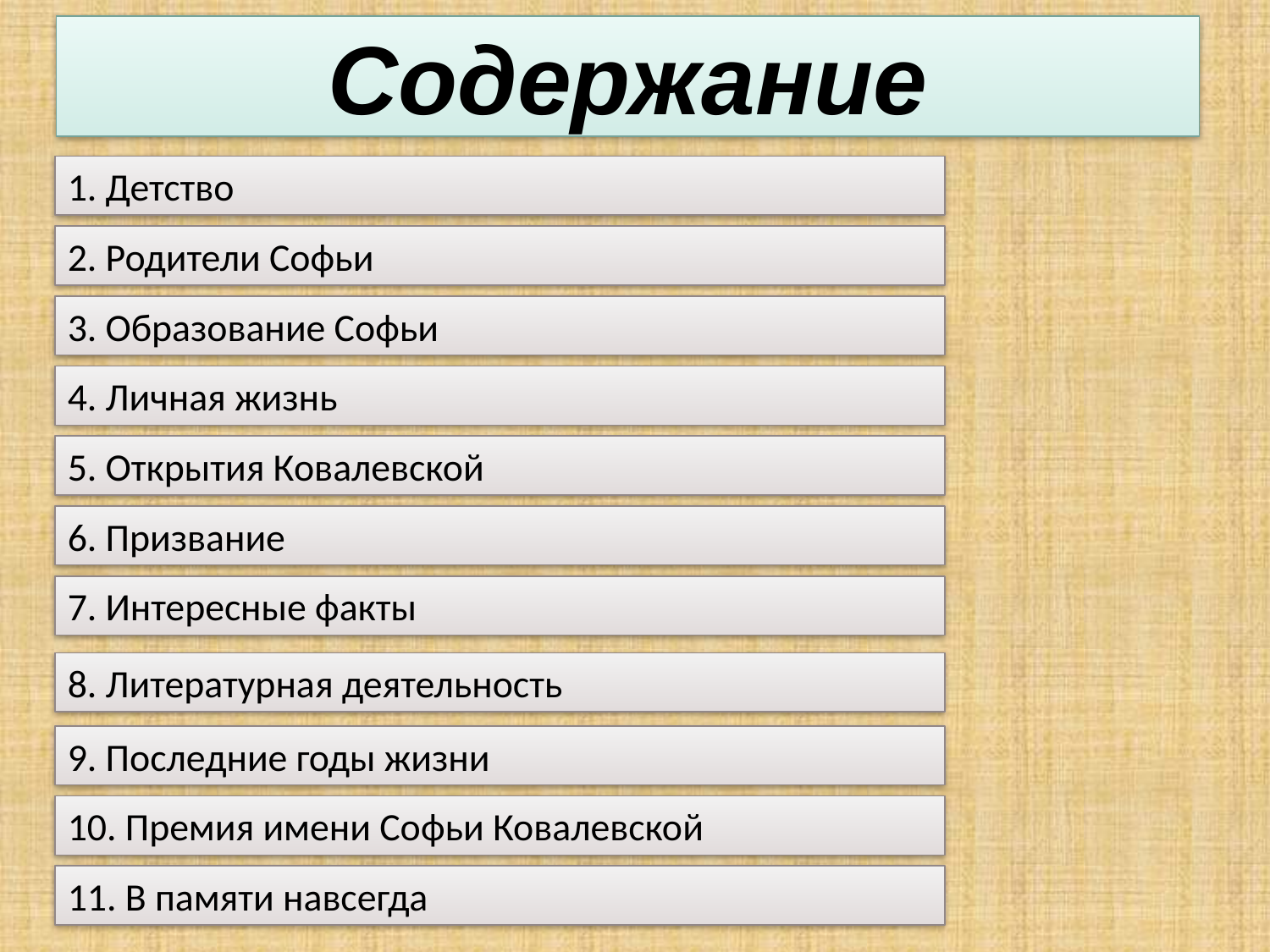

Содержание
1. Детство
2. Родители Софьи
3. Образование Софьи
4. Личная жизнь
5. Открытия Ковалевской
6. Призвание
7. Интересные факты
8. Литературная деятельность
9. Последние годы жизни
10. Премия имени Софьи Ковалевской
11. В памяти навсегда